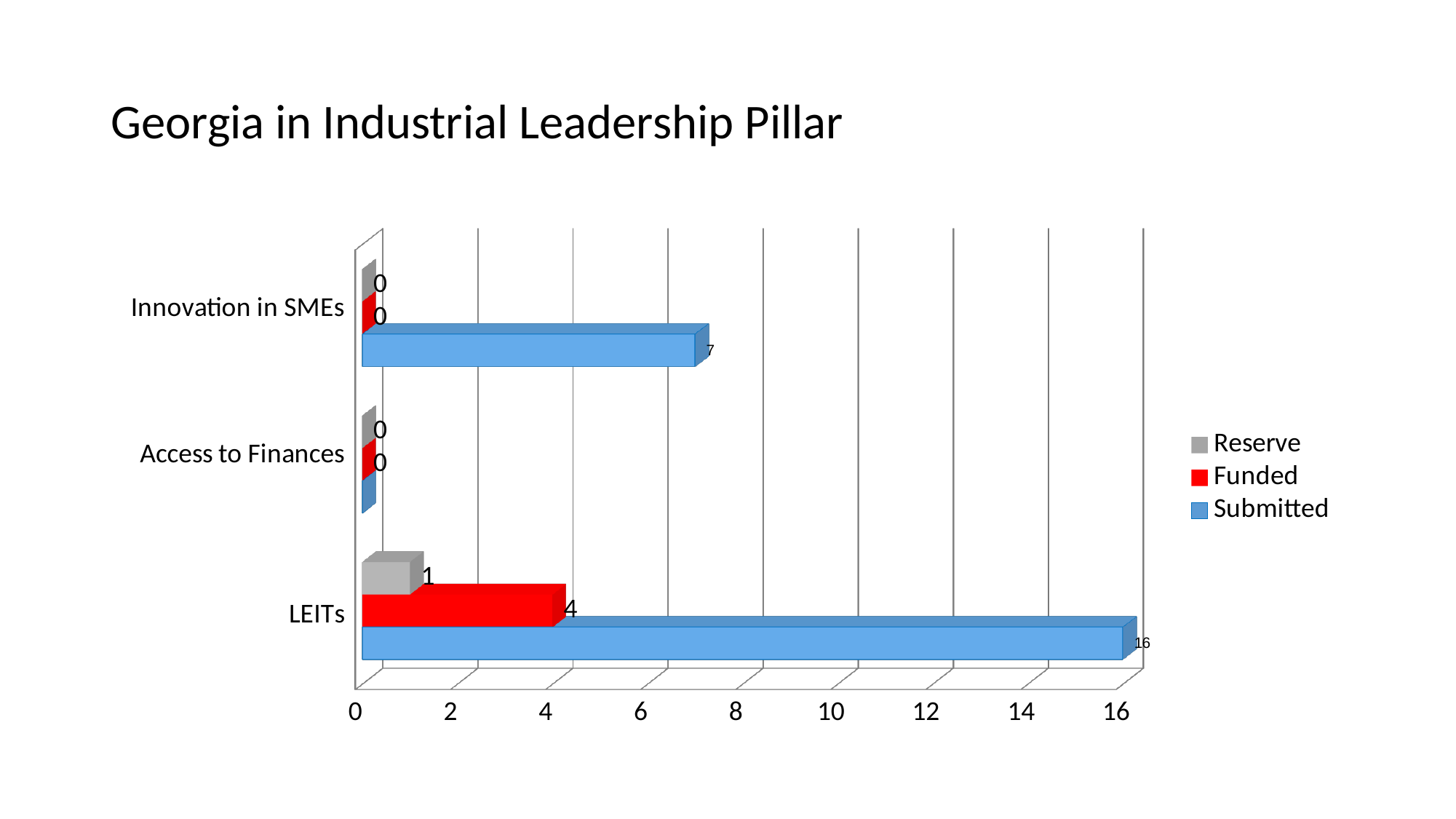

# Georgia in Industrial Leadership Pillar

[unsupported chart]